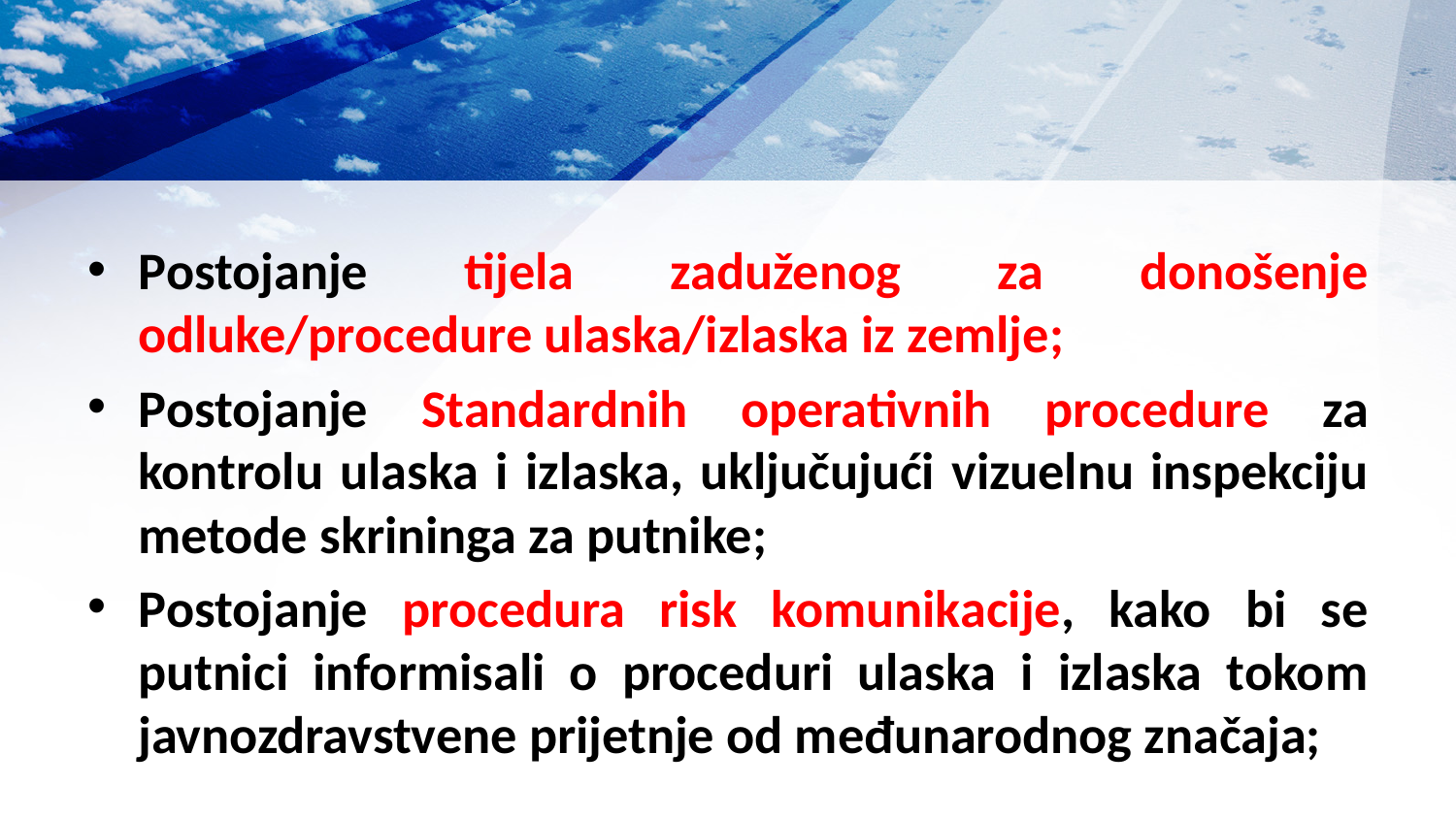

Postojanje tijela zaduženog za donošenje odluke/procedure ulaska/izlaska iz zemlje;
Postojanje Standardnih operativnih procedure za kontrolu ulaska i izlaska, uključujući vizuelnu inspekciju metode skrininga za putnike;
Postojanje procedura risk komunikacije, kako bi se putnici informisali o proceduri ulaska i izlaska tokom javnozdravstvene prijetnje od međunarodnog značaja;